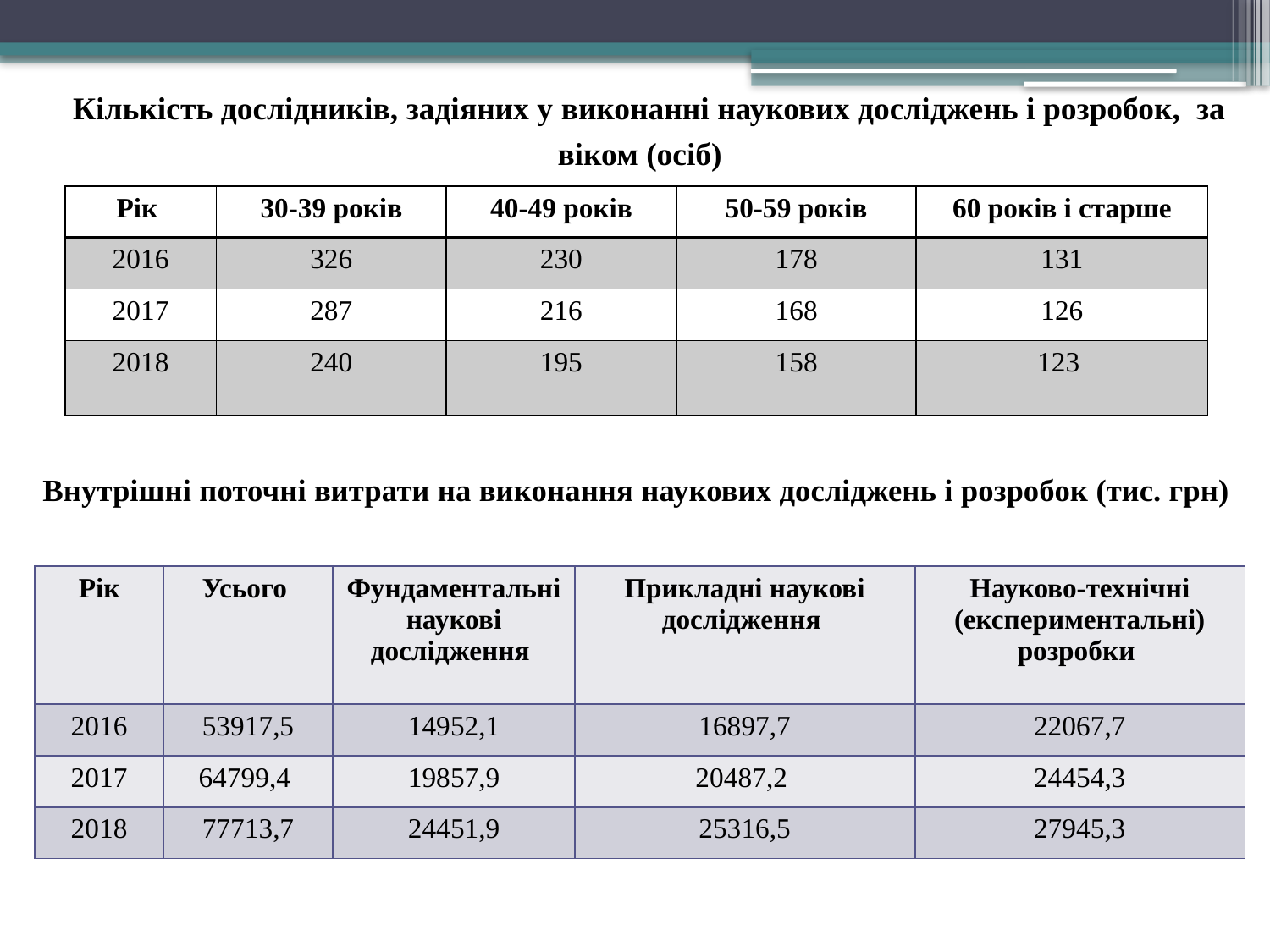

# Кількість дослідників, задіяних у виконанні наукових досліджень і розробок,  за віком (осіб)
| Рік | 30-39 років | 40-49 років | 50-59 років | 60 років і старше |
| --- | --- | --- | --- | --- |
| 2016 | 326 | 230 | 178 | 131 |
| 2017 | 287 | 216 | 168 | 126 |
| 2018 | 240 | 195 | 158 | 123 |
 Внутрішні поточні витрати на виконання наукових досліджень і розробок (тис. грн)
| Рік | Усього | Фундаментальні наукові дослідження | Прикладні наукові дослідження | Науково-технічні (експериментальні) розробки |
| --- | --- | --- | --- | --- |
| 2016 | 53917,5 | 14952,1 | 16897,7 | 22067,7 |
| 2017 | 64799,4 | 19857,9 | 20487,2 | 24454,3 |
| 2018 | 77713,7 | 24451,9 | 25316,5 | 27945,3 |